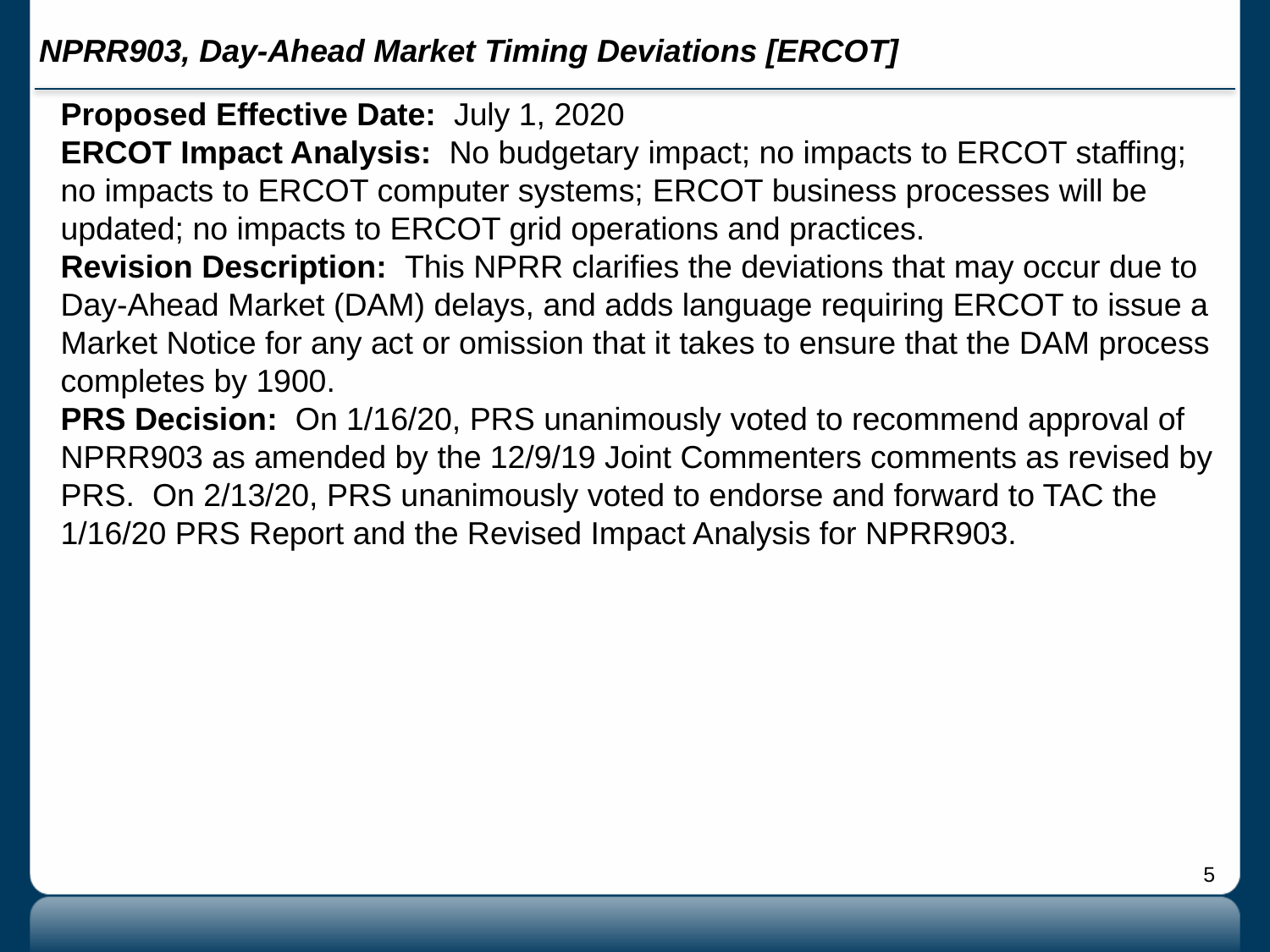

# NPRR903, Day-Ahead Market Timing Deviations [ERCOT]
Proposed Effective Date:  July 1, 2020
ERCOT Impact Analysis:  No budgetary impact; no impacts to ERCOT staffing; no impacts to ERCOT computer systems; ERCOT business processes will be updated; no impacts to ERCOT grid operations and practices.
Revision Description:  This NPRR clarifies the deviations that may occur due to Day-Ahead Market (DAM) delays, and adds language requiring ERCOT to issue a Market Notice for any act or omission that it takes to ensure that the DAM process completes by 1900.
PRS Decision:  On 1/16/20, PRS unanimously voted to recommend approval of NPRR903 as amended by the 12/9/19 Joint Commenters comments as revised by PRS.  On 2/13/20, PRS unanimously voted to endorse and forward to TAC the 1/16/20 PRS Report and the Revised Impact Analysis for NPRR903.